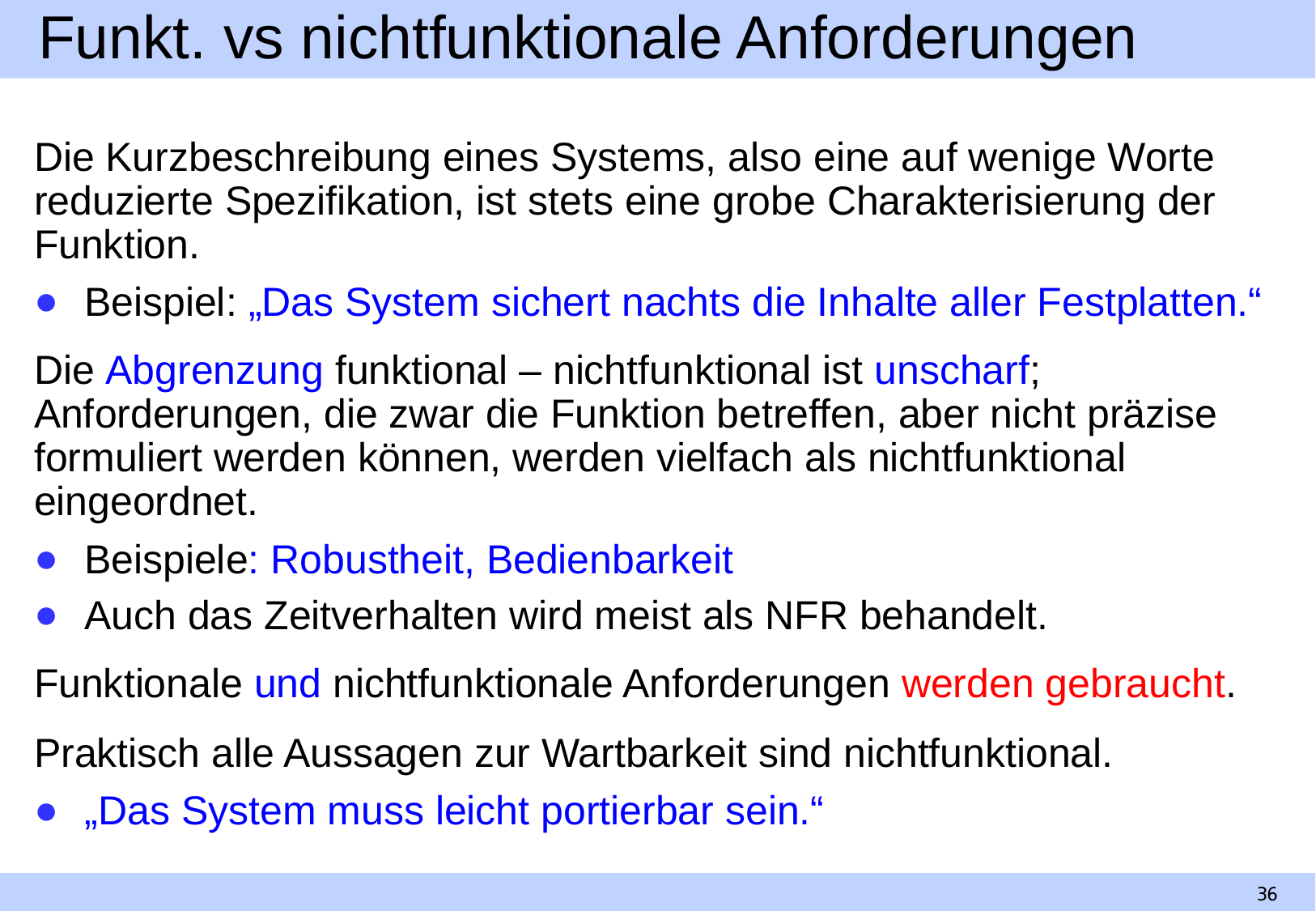

# Funkt. vs nichtfunktionale Anforderungen
Die Kurzbeschreibung eines Systems, also eine auf wenige Worte reduzierte Spezifikation, ist stets eine grobe Charakterisierung der Funktion.
Beispiel: „Das System sichert nachts die Inhalte aller Festplatten.“
Die Abgrenzung funktional – nichtfunktional ist unscharf; Anforderungen, die zwar die Funktion betreffen, aber nicht präzise formuliert werden können, werden vielfach als nichtfunktional eingeordnet.
Beispiele: Robustheit, Bedienbarkeit
Auch das Zeitverhalten wird meist als NFR behandelt.
Funktionale und nichtfunktionale Anforderungen werden gebraucht.
Praktisch alle Aussagen zur Wartbarkeit sind nichtfunktional.
„Das System muss leicht portierbar sein.“

36